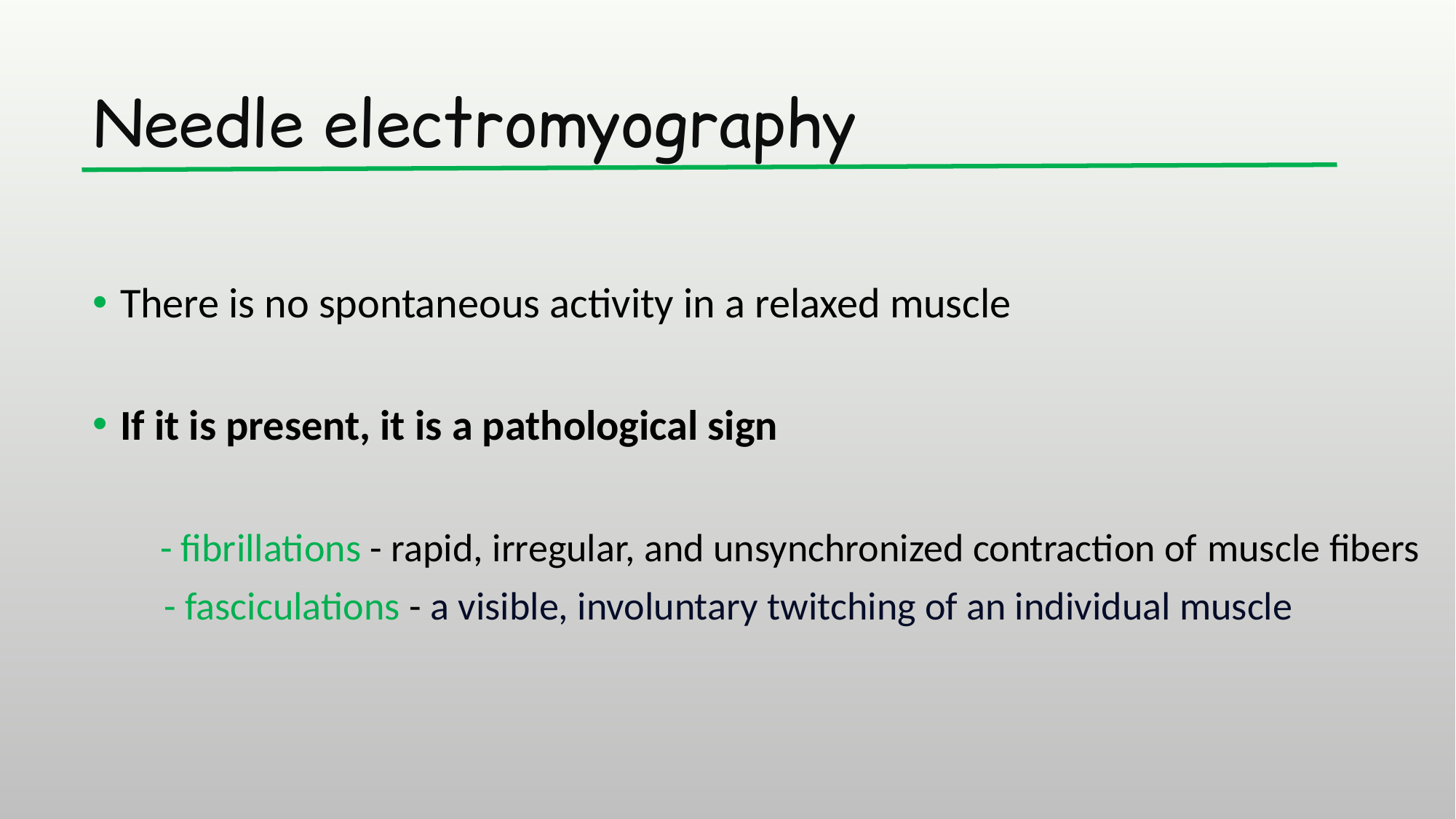

# Needle electromyography
There is no spontaneous activity in a relaxed muscle

If it is present, it is a pathological sign

       - fibrillations - rapid, irregular, and unsynchronized contraction of muscle fibers
        - fasciculations - a visible, involuntary twitching of an individual muscle